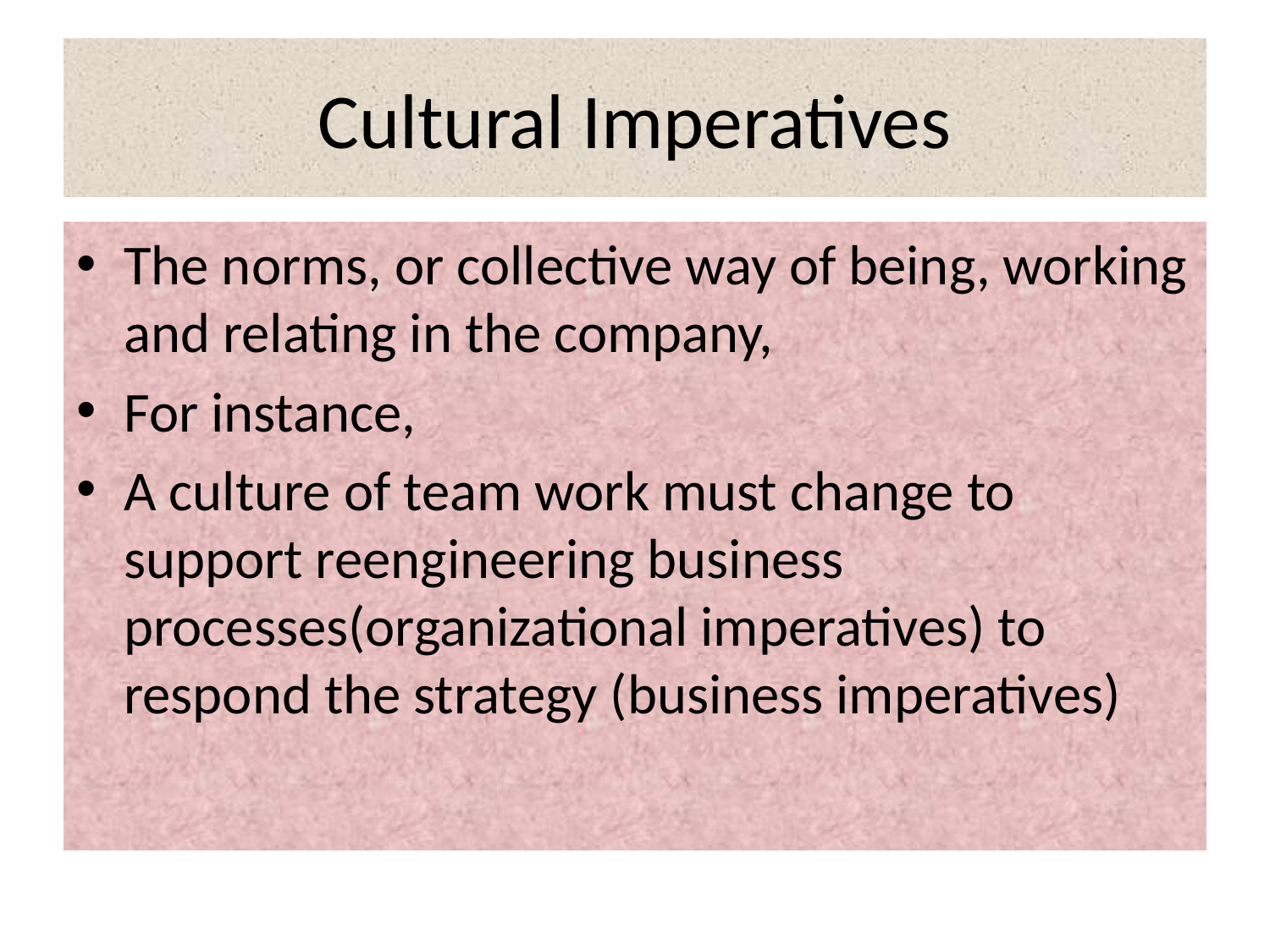

# Cultural Imperatives
The norms, or collective way of being, working and relating in the company,
For instance,
A culture of team work must change to support reengineering business processes(organizational imperatives) to respond the strategy (business imperatives)